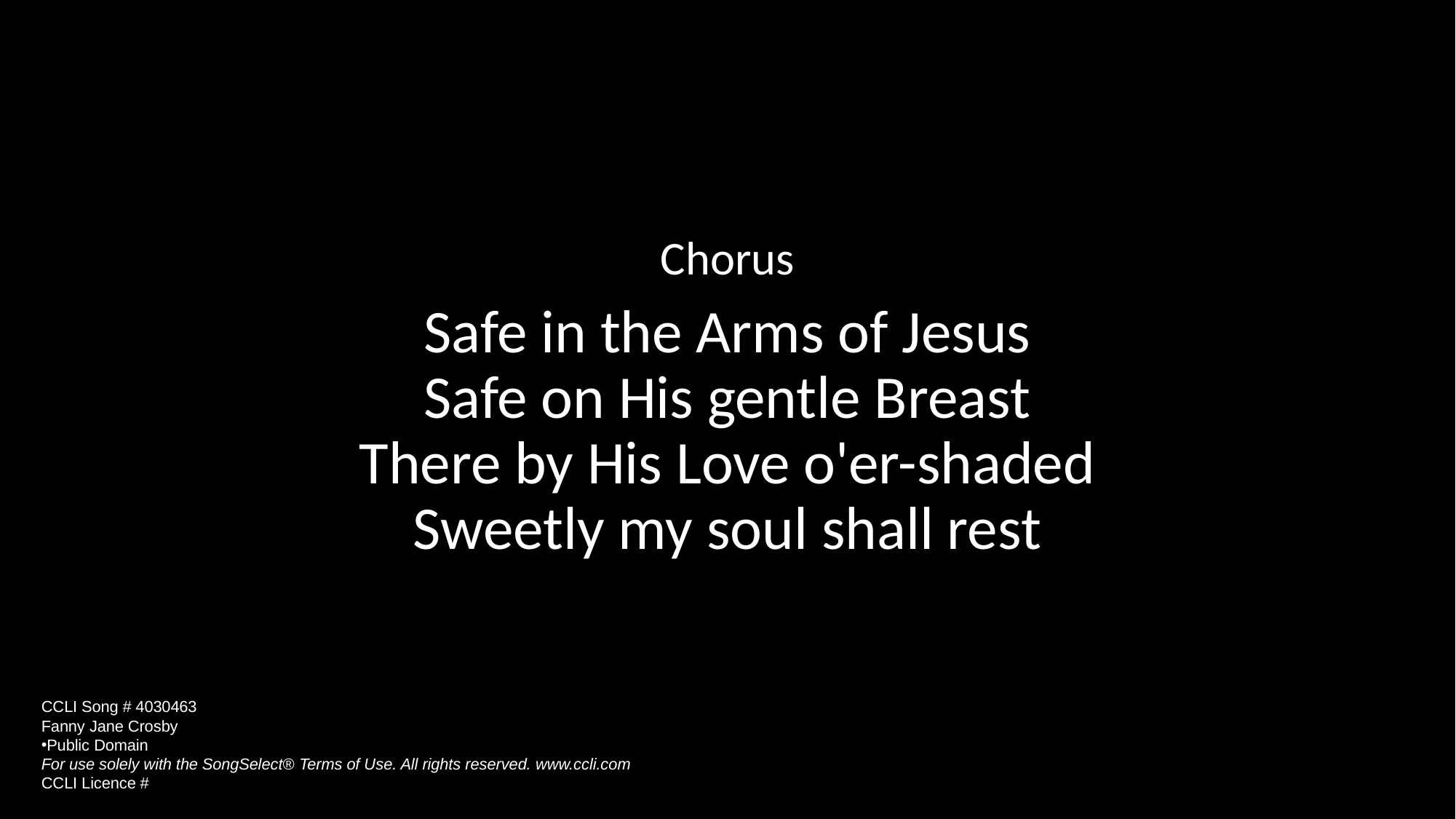

Chorus
Safe in the Arms of Jesus
Safe on His gentle Breast
There by His Love o'er-shaded
Sweetly my soul shall rest
CCLI Song # 4030463
Fanny Jane Crosby
Public Domain
For use solely with the SongSelect® Terms of Use. All rights reserved. www.ccli.com
CCLI Licence #